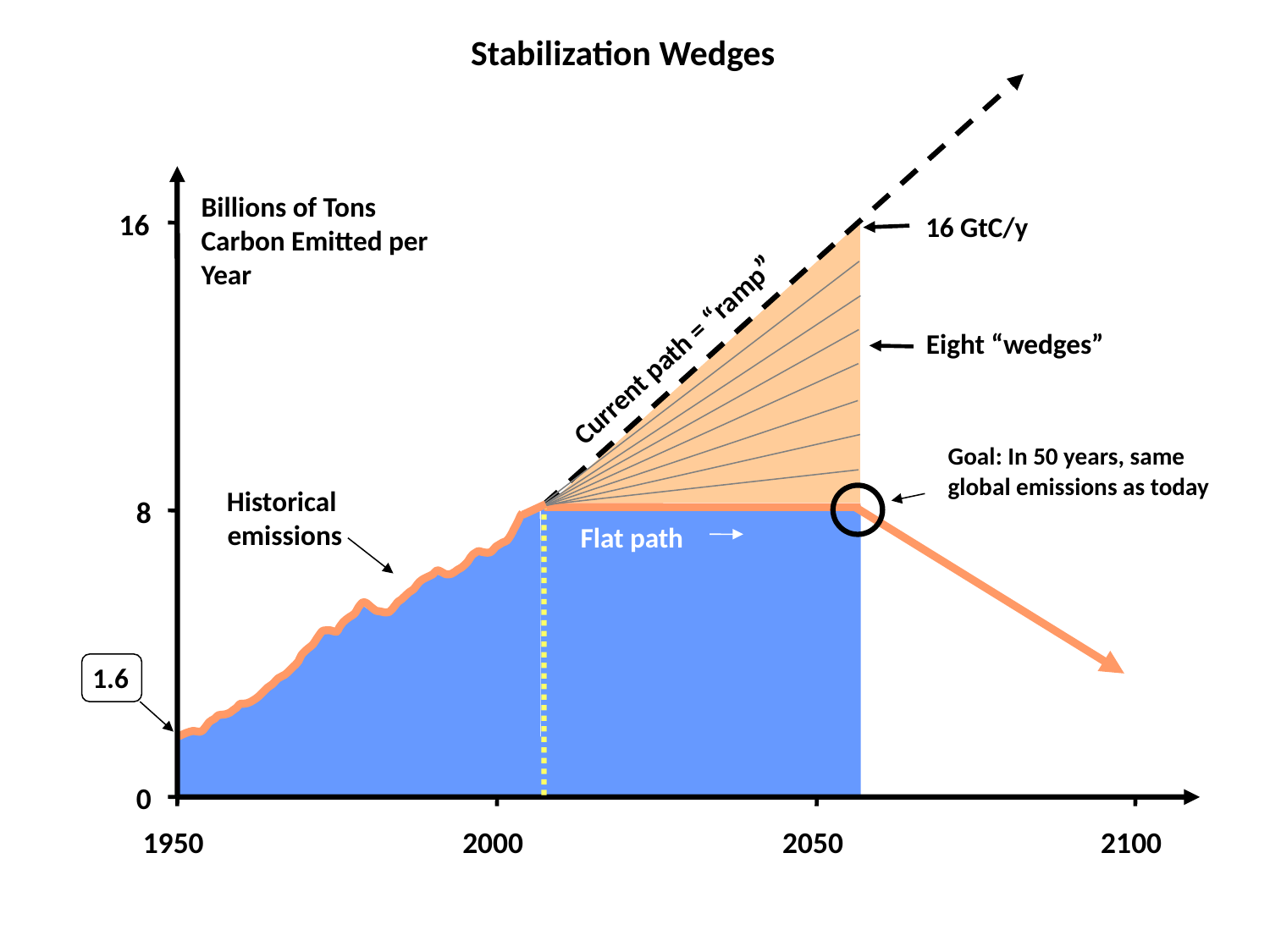

Stabilization Wedges

Billions of Tons  Carbon Emitted per Year
16 GtC/y
Current path = “ramp”
16

Eight “wedges”

Goal: In 50 years, same
global emissions as today

Historical
 emissions

8

Flat path

1.6

0

1950
2000
2050
2100